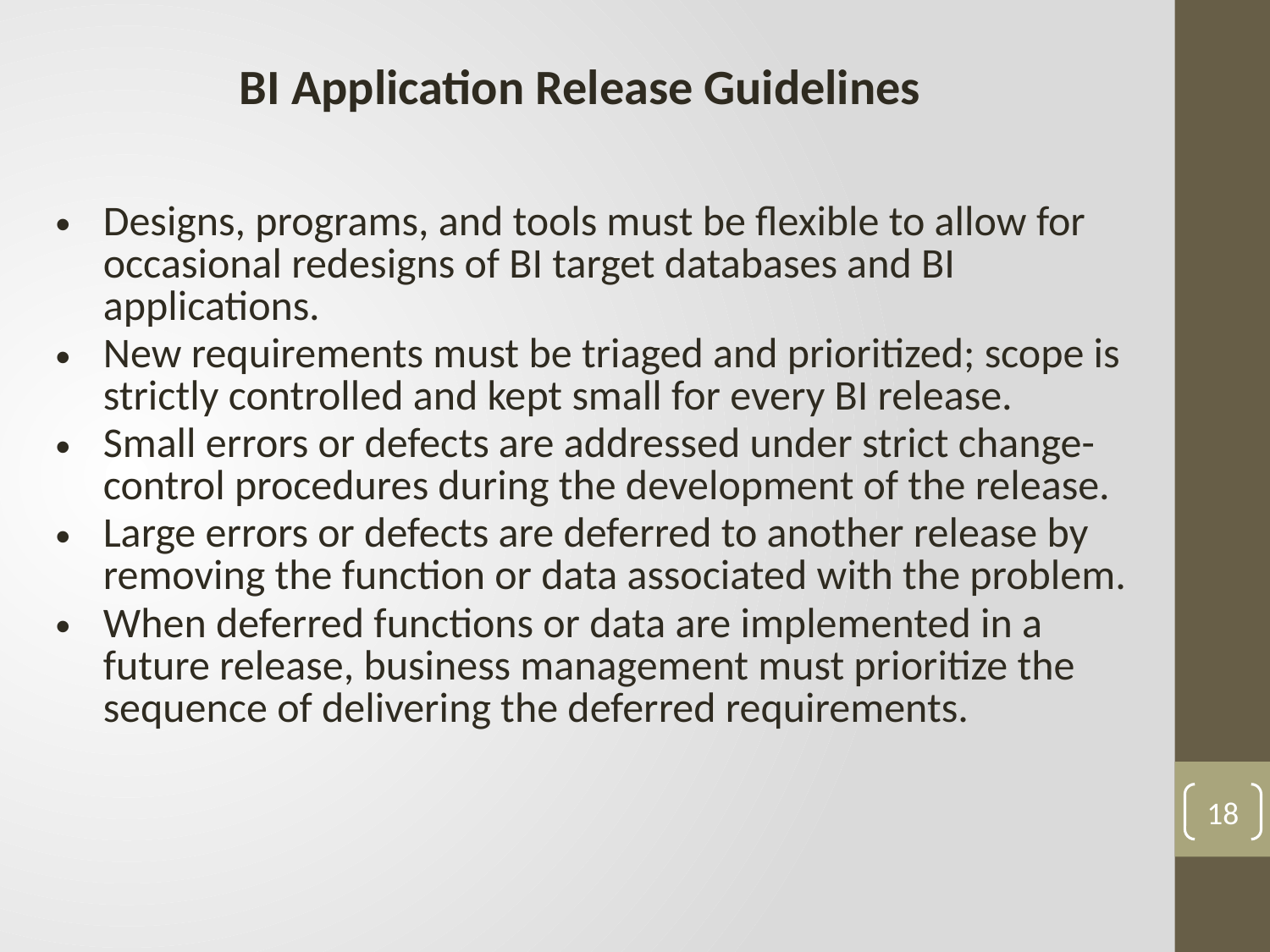

BI Application Release Guidelines
| Designs, programs, and tools must be flexible to allow for occasional redesigns of BI target databases and BI applications. |
| --- |
| New requirements must be triaged and prioritized; scope is strictly controlled and kept small for every BI release. |
| Small errors or defects are addressed under strict change-control procedures during the development of the release. |
| Large errors or defects are deferred to another release by removing the function or data associated with the problem. |
| When deferred functions or data are implemented in a future release, business management must prioritize the sequence of delivering the deferred requirements. |
18